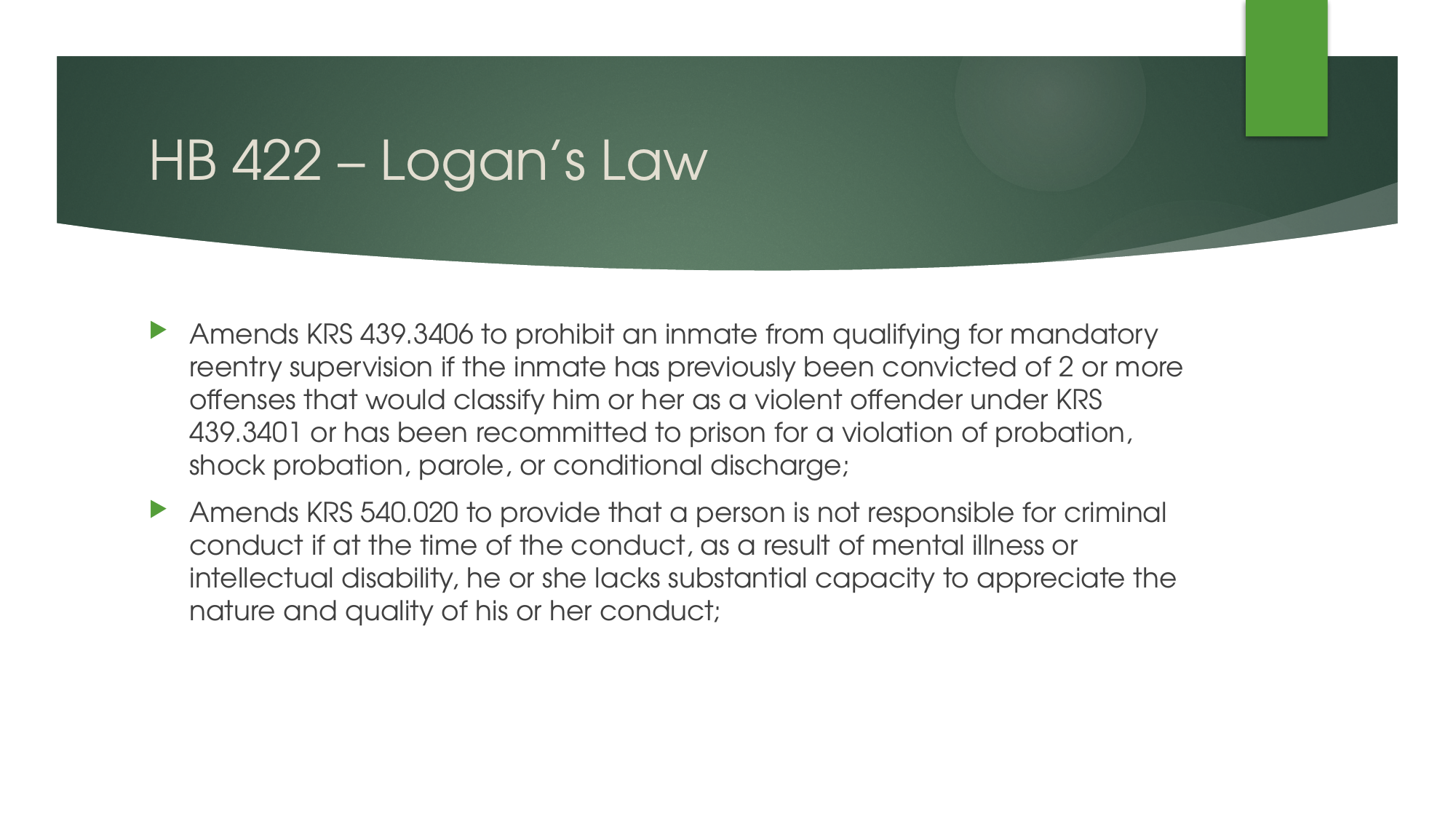

# HB 422 – Logan’s Law
Amends KRS 439.3406 to prohibit an inmate from qualifying for mandatory reentry supervision if the inmate has previously been convicted of 2 or more offenses that would classify him or her as a violent offender under KRS 439.3401 or has been recommitted to prison for a violation of probation, shock probation, parole, or conditional discharge;
Amends KRS 540.020 to provide that a person is not responsible for criminal conduct if at the time of the conduct, as a result of mental illness or intellectual disability, he or she lacks substantial capacity to appreciate the nature and quality of his or her conduct;